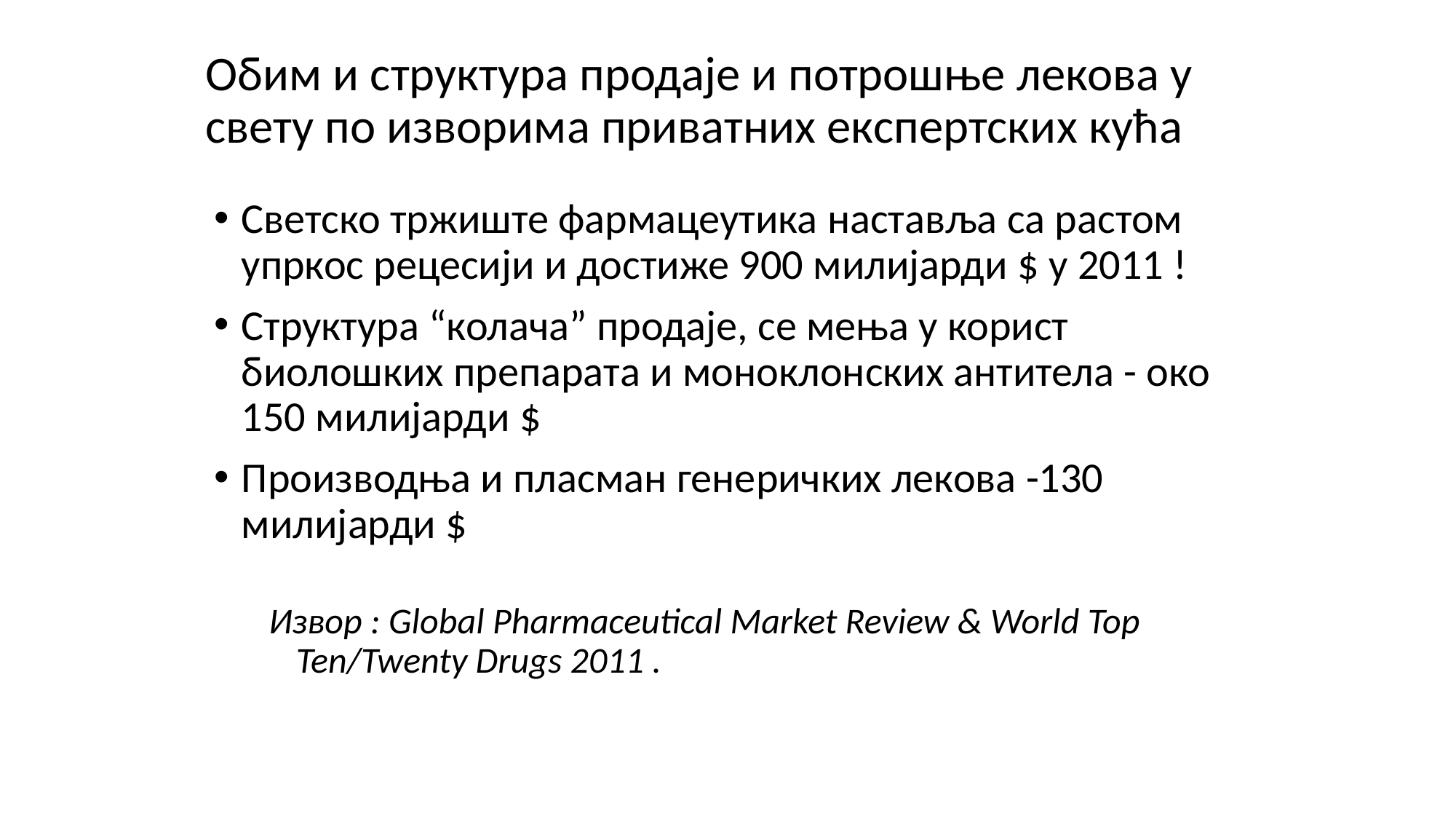

# Обим и структура продаје и потрошње лекова у свету по изворима приватних експертских кућа
Светско тржиште фармацеутика наставља са растом упркос рецесији и достиже 900 милијарди $ у 2011 !
Структура “колача” продаје, се мења у корист биолошких препарата и моноклонских антитела - око 150 милијарди $
Производња и пласман генеричких лекова -130 милијарди $

Извор : Global Pharmaceutical Market Review & World Top Ten/Twenty Drugs 2011 .